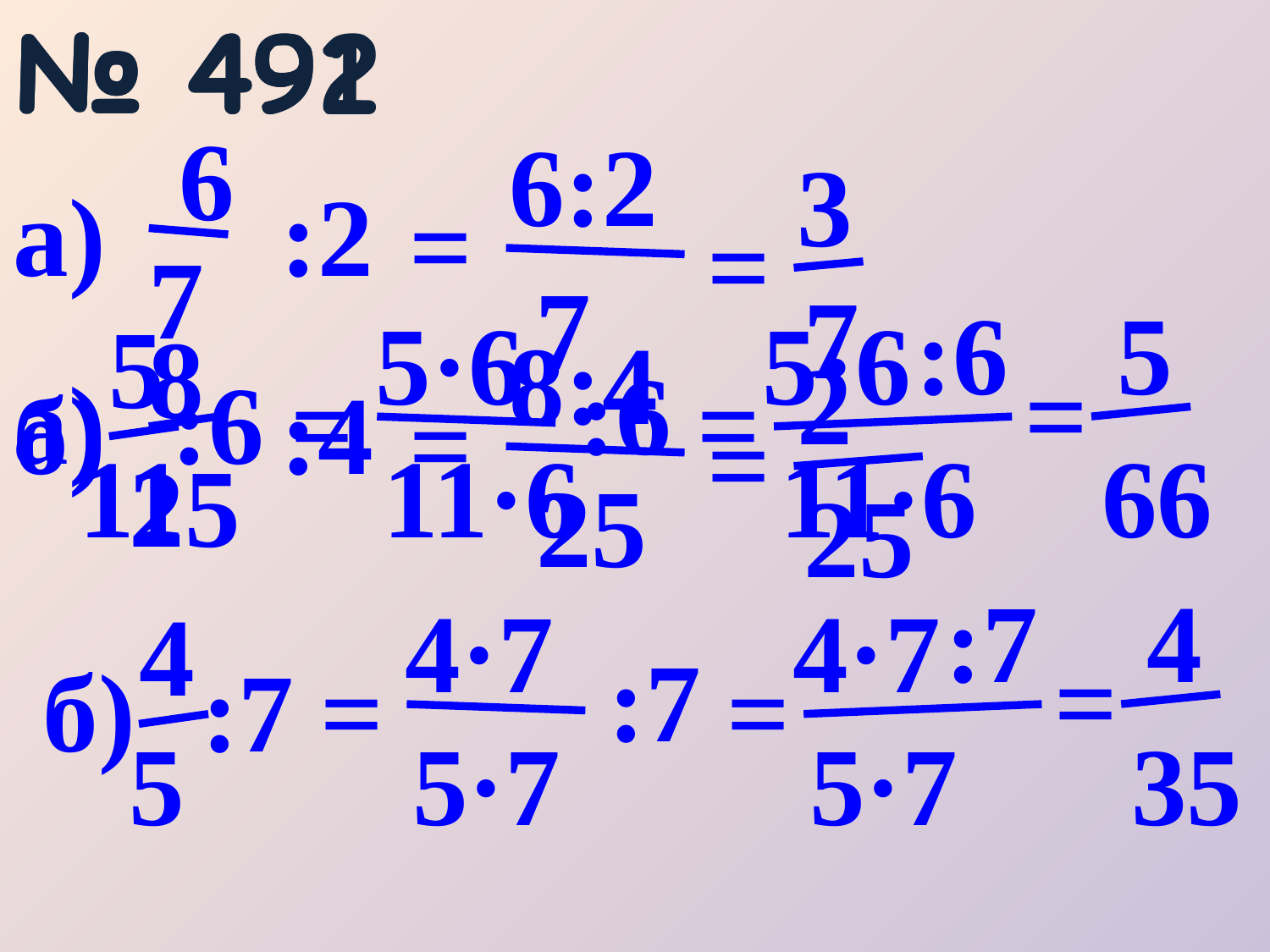

№ 491
№ 492
6
6:2
3
а)
:2
=
=

7

7

7
:6
5
5·6
5
а)
:6
=
=

11

11·6
5·6
:6
=

11·6
66
8
8:4
2
б)
:4
=
=

25

25

25
:7
4
4·7
4
б)
:7
=
=

5

5·7
4·7
:7
=

5·7
35